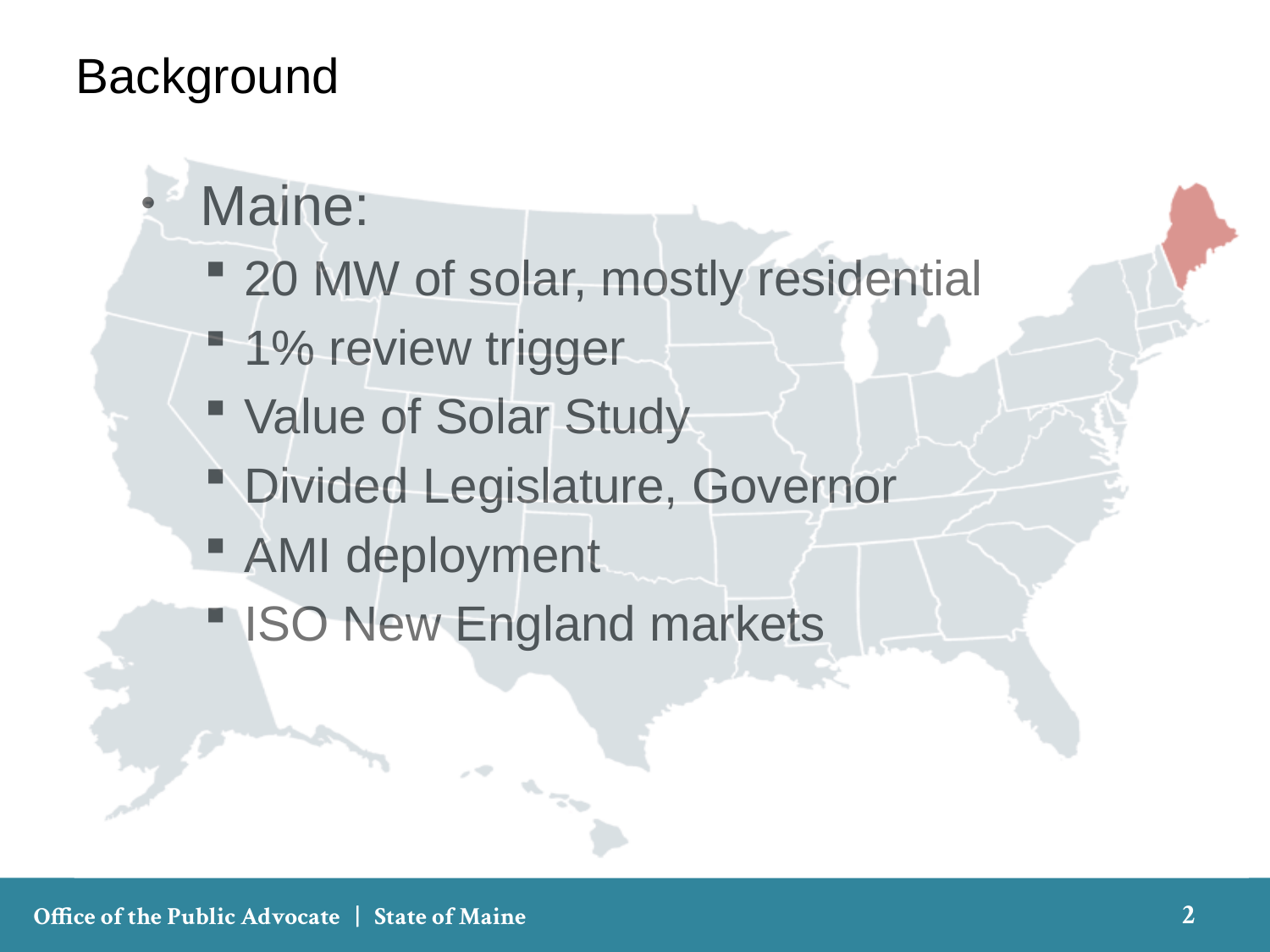

# Background

 Maine:
20 MW of solar, mostly residential
1% review trigger
Value of Solar Study
Divided Legislature, Governor
AMI deployment
ISO New England markets

2